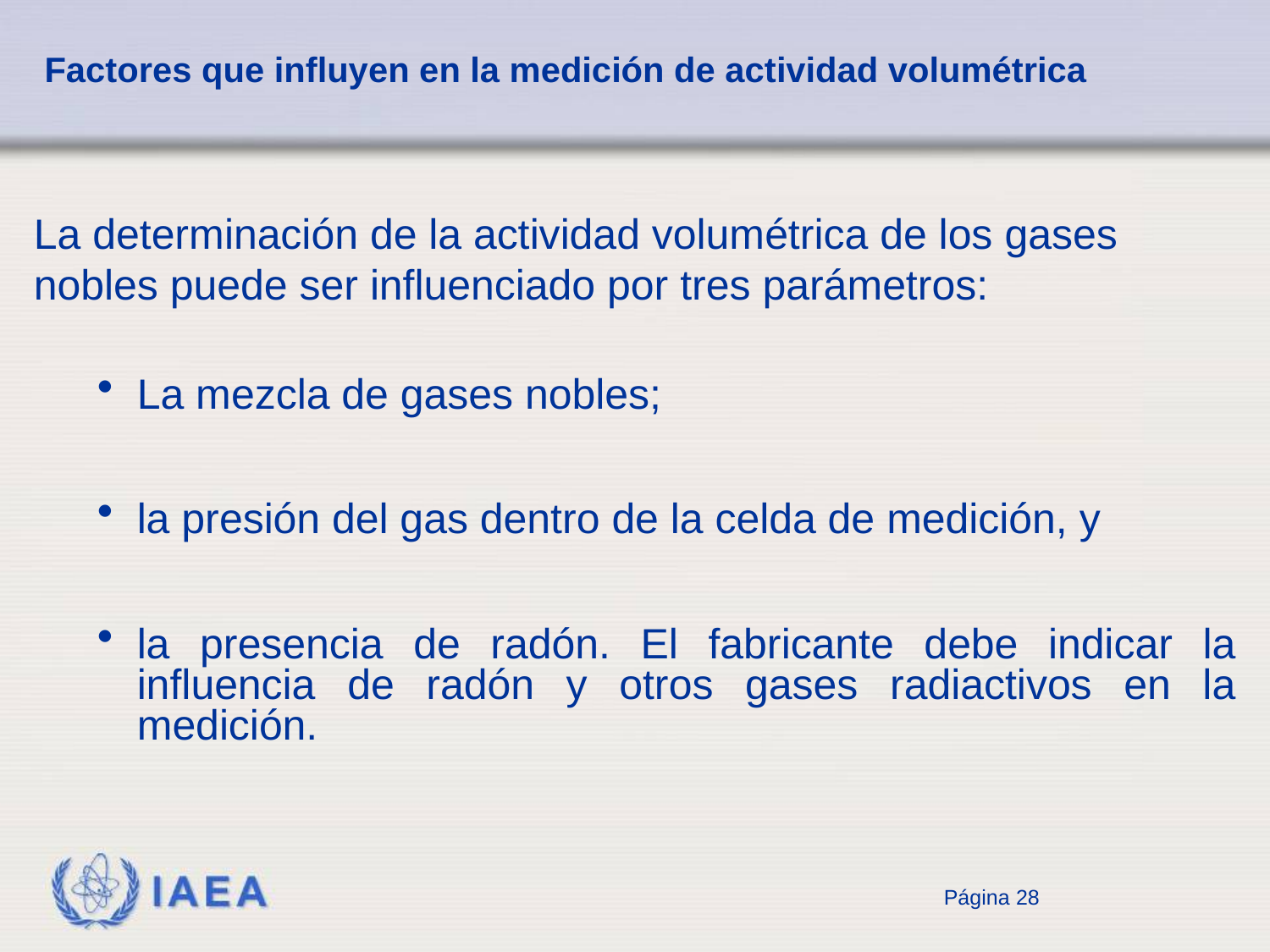

# Factores que influyen en la medición de actividad volumétrica
La determinación de la actividad volumétrica de los gases nobles puede ser influenciado por tres parámetros:

La mezcla de gases nobles;

la presión del gas dentro de la celda de medición, y

la presencia de radón. El fabricante debe indicar la influencia de radón y otros gases radiactivos en la medición.